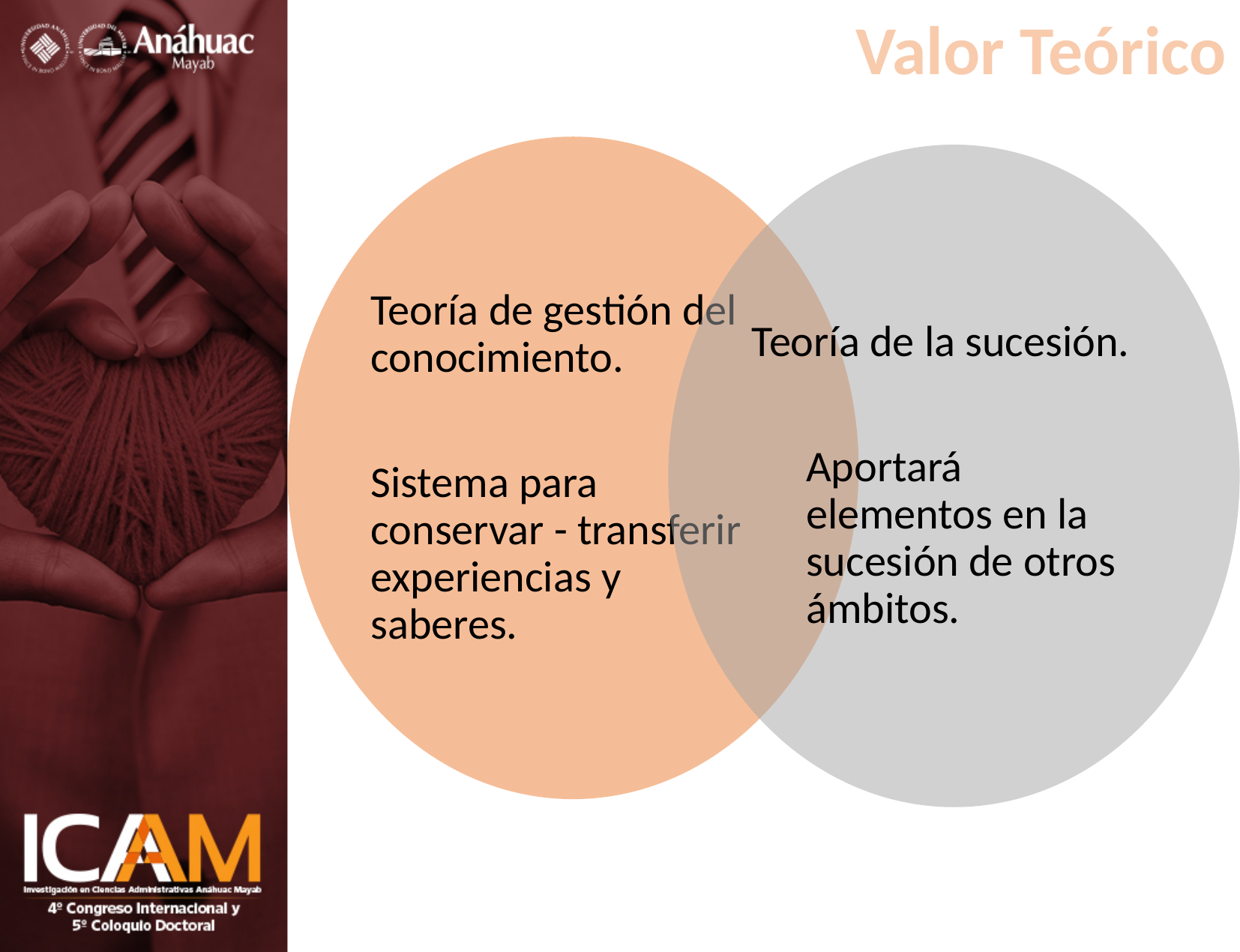

Teoría de gestión del conocimiento.

Sistema para conservar - transferir experiencias y saberes.
Teoría de la sucesión.

Aportará elementos en la sucesión de otros ámbitos.
Valor Teórico